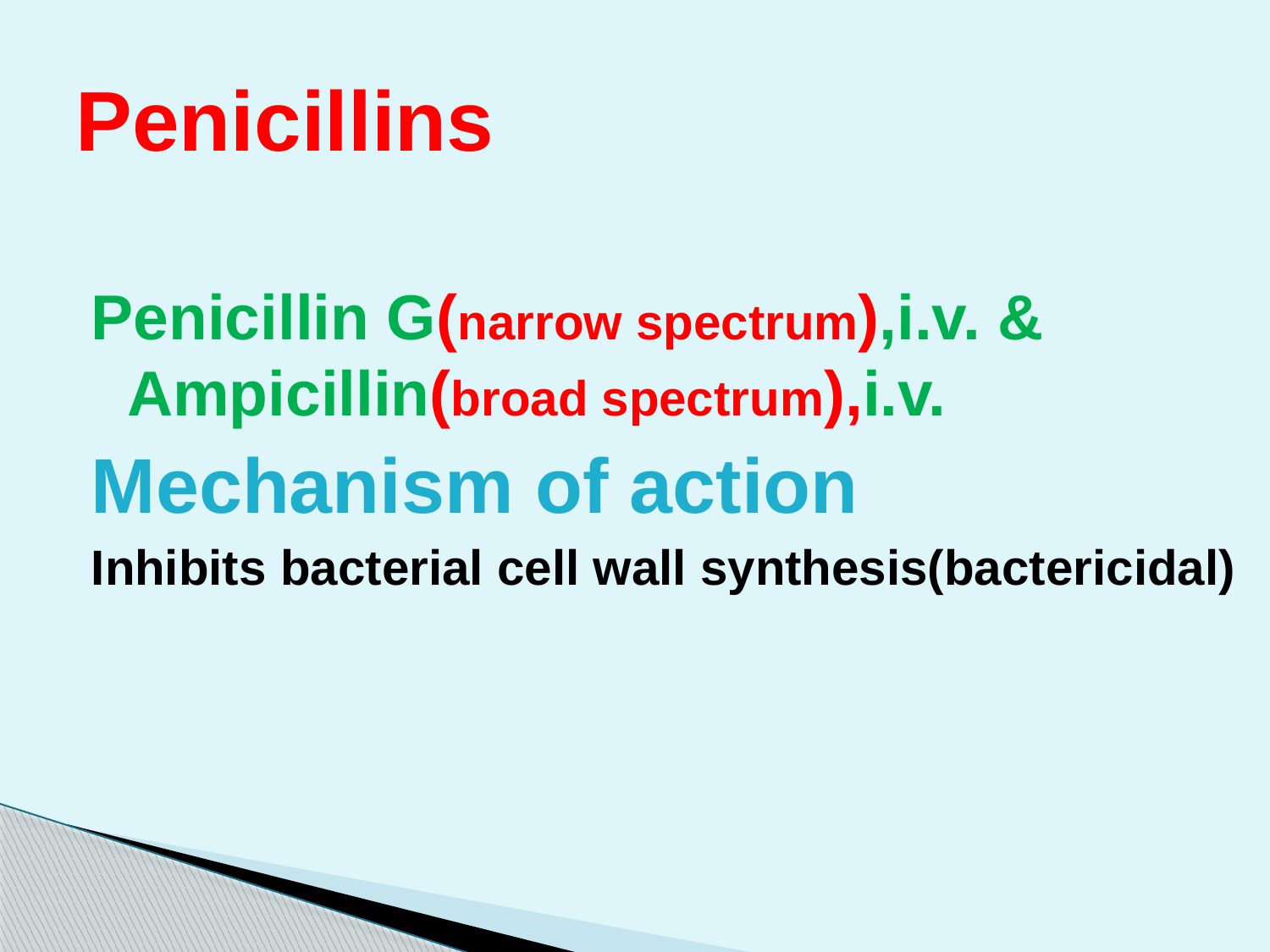

# Penicillins

Penicillin G(narrow spectrum),i.v. & Ampicillin(broad spectrum),i.v.
Mechanism of action
Inhibits bacterial cell wall synthesis(bactericidal)